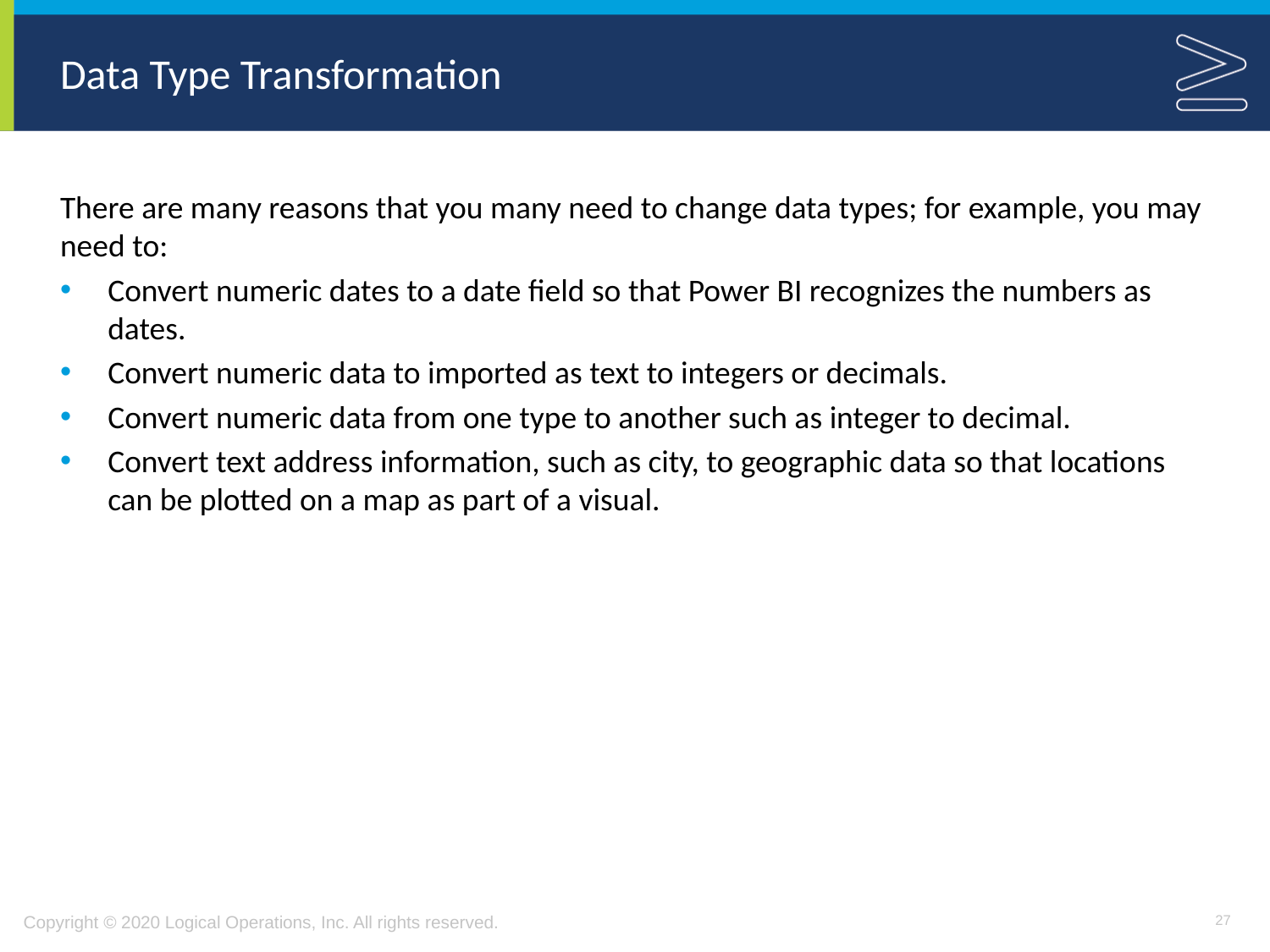

# Data Type Transformation
There are many reasons that you many need to change data types; for example, you may need to:
Convert numeric dates to a date field so that Power BI recognizes the numbers as dates.
Convert numeric data to imported as text to integers or decimals.
Convert numeric data from one type to another such as integer to decimal.
Convert text address information, such as city, to geographic data so that locations can be plotted on a map as part of a visual.
27